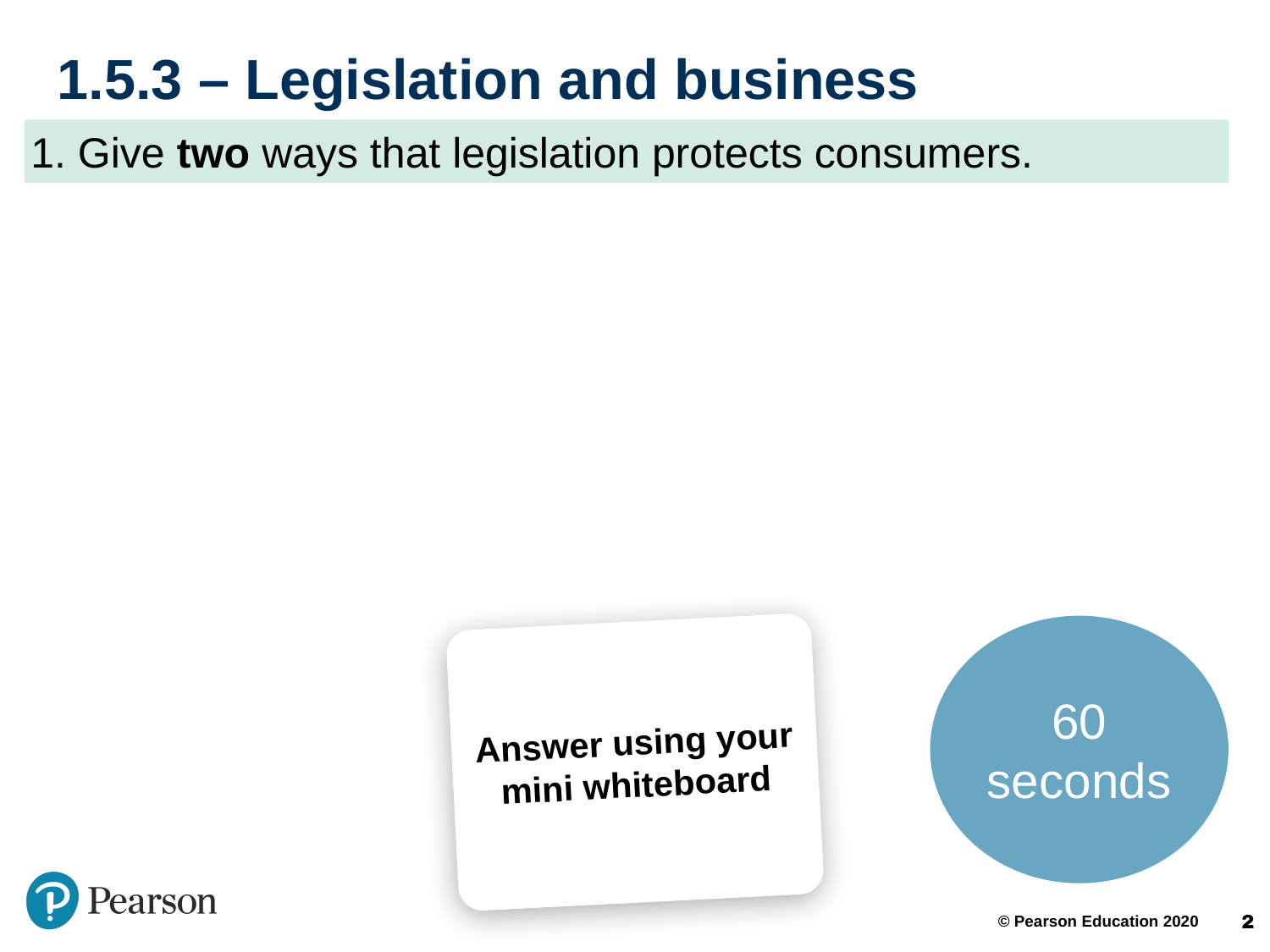

# 1.5.3 – Legislation and business
1. Give two ways that legislation protects consumers.

60 seconds

Answer using your mini whiteboard

2